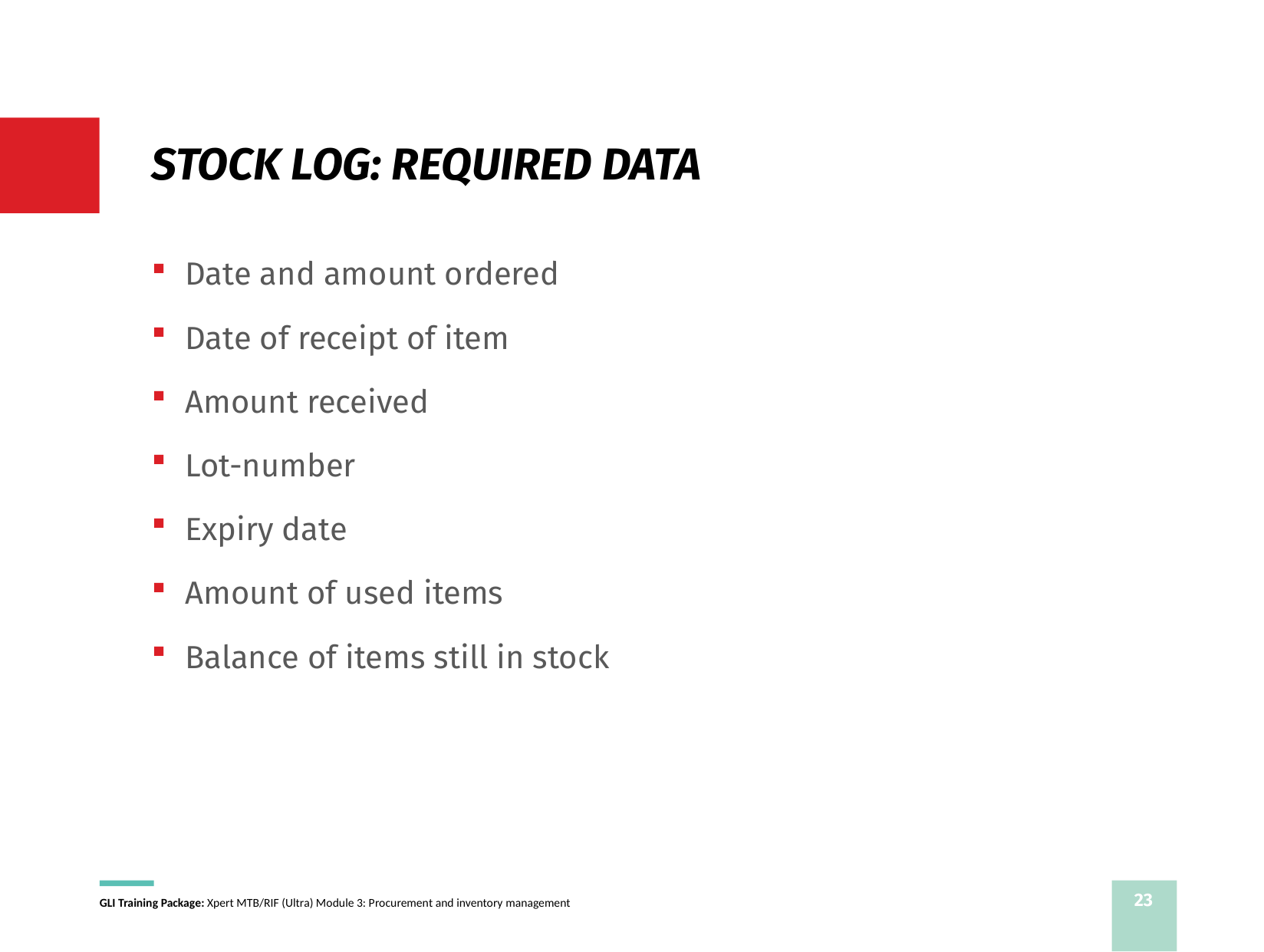

# STOCK LOG: REQUIRED DATA
Date and amount ordered
Date of receipt of item
Amount received
Lot-number
Expiry date
Amount of used items
Balance of items still in stock